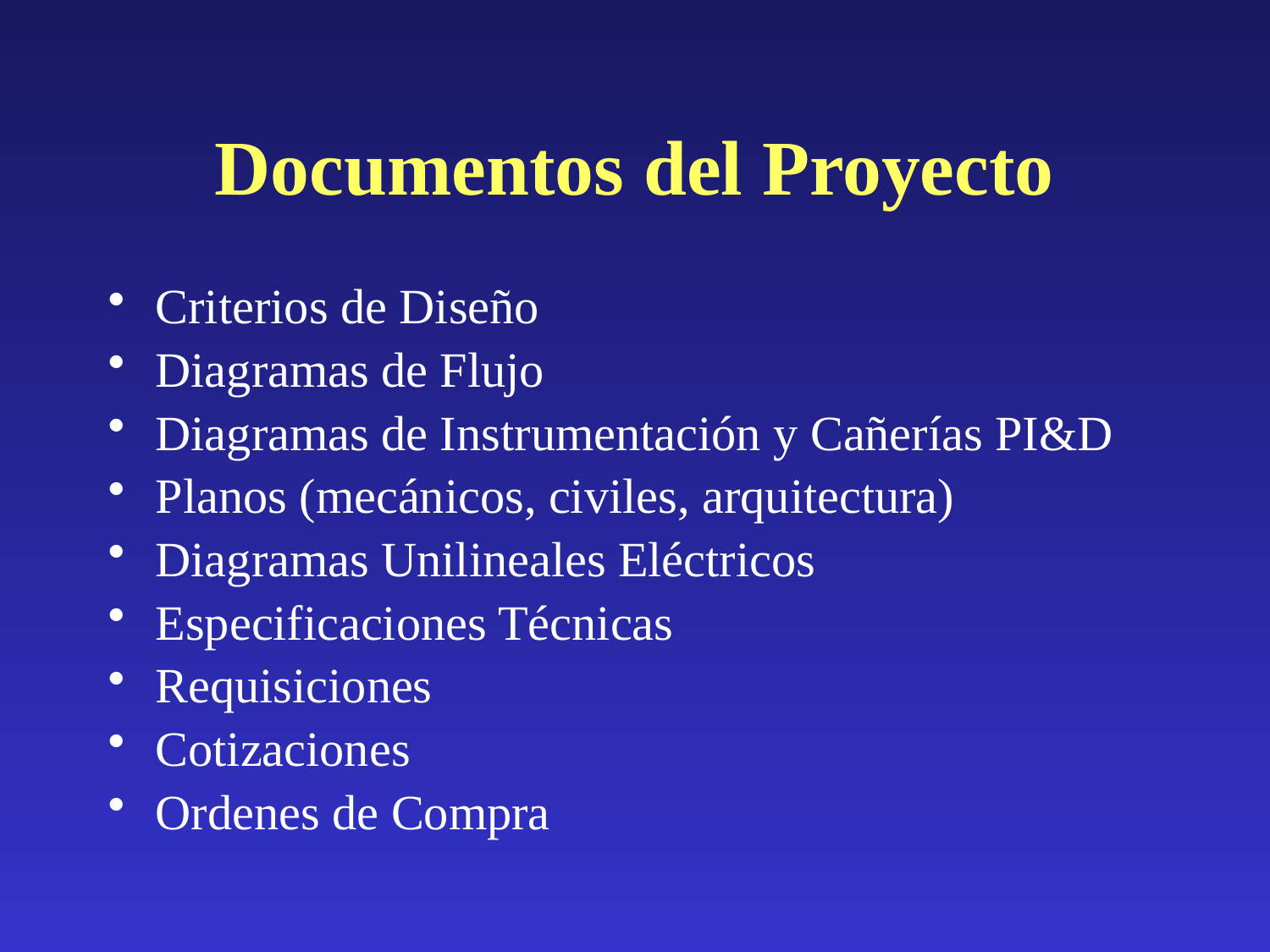

# Documentos del Proyecto
Criterios de Diseño
Diagramas de Flujo
Diagramas de Instrumentación y Cañerías PI&D
Planos (mecánicos, civiles, arquitectura)
Diagramas Unilineales Eléctricos
Especificaciones Técnicas
Requisiciones
Cotizaciones
Ordenes de Compra